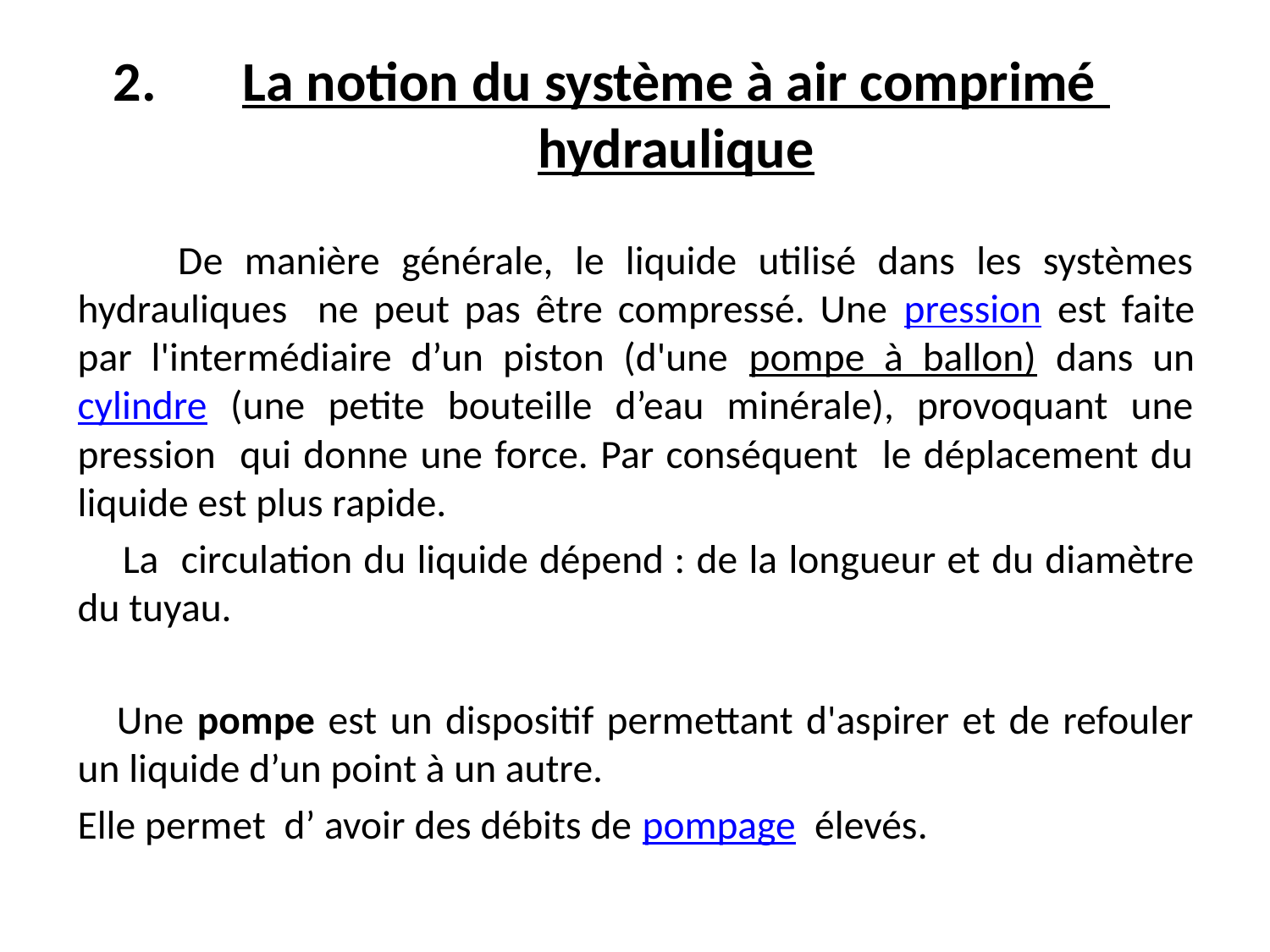

# La notion du système à air comprimé  hydraulique
     De manière générale, le liquide utilisé dans les systèmes hydrauliques  ne peut pas être compressé. Une pression est faite par l'intermédiaire d’un piston (d'une pompe à ballon) dans un cylindre (une petite bouteille d’eau minérale), provoquant une pression  qui donne une force. Par conséquent  le déplacement du liquide est plus rapide.
    La  circulation du liquide dépend : de la longueur et du diamètre du tuyau.

   Une pompe est un dispositif permettant d'aspirer et de refouler un liquide d’un point à un autre.
Elle permet  d’ avoir des débits de pompage  élevés.